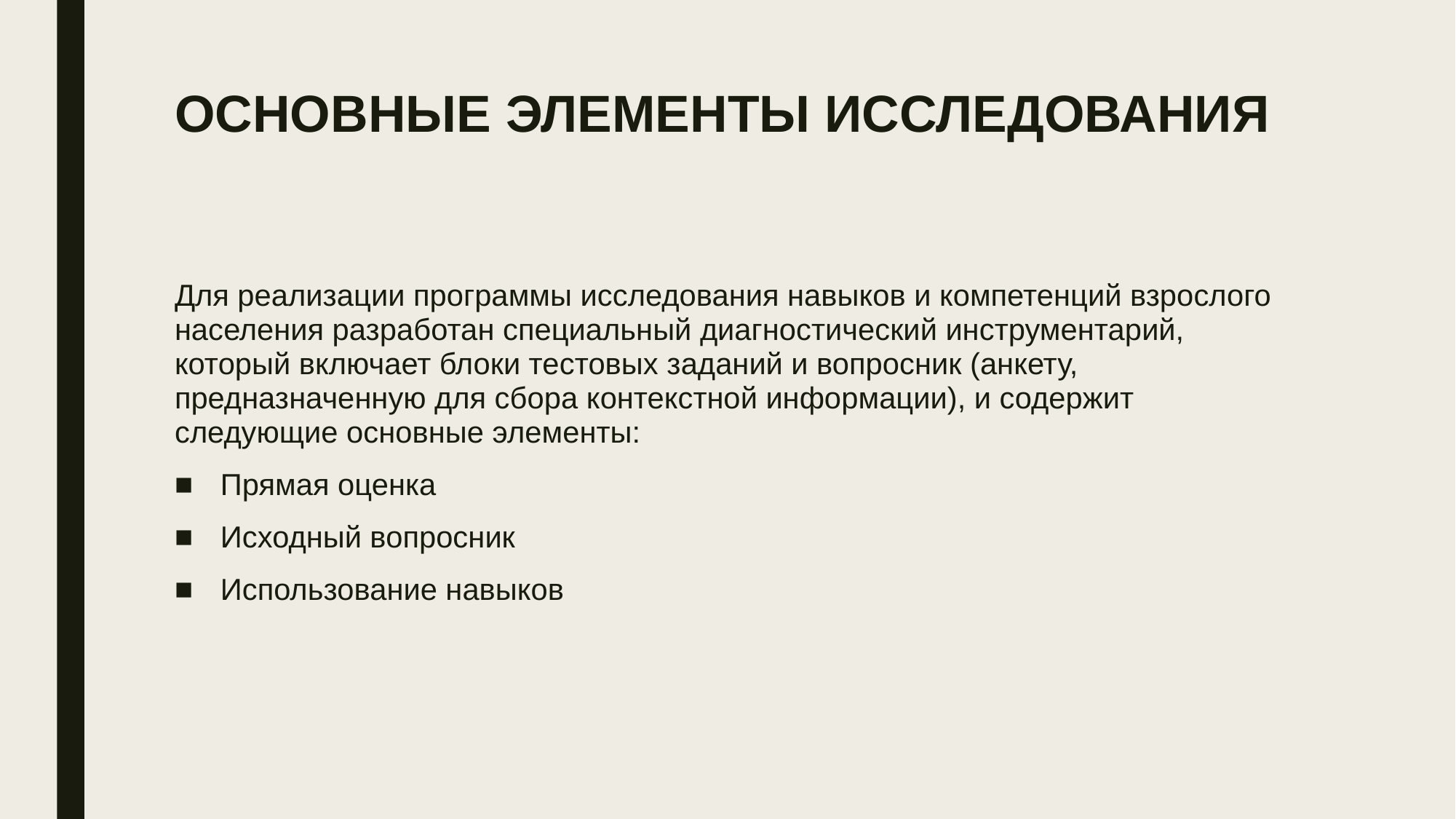

# ОСНОВНЫЕ ЭЛЕМЕНТЫ ИССЛЕДОВАНИЯ
Для реализации программы исследования навыков и компетенций взрослого населения разработан специальный диагностический инструментарий, который включает блоки тестовых заданий и вопросник (анкету, предназначенную для сбора контекстной информации), и содержит следующие основные элементы:
Прямая оценка
Исходный вопросник
Использование навыков